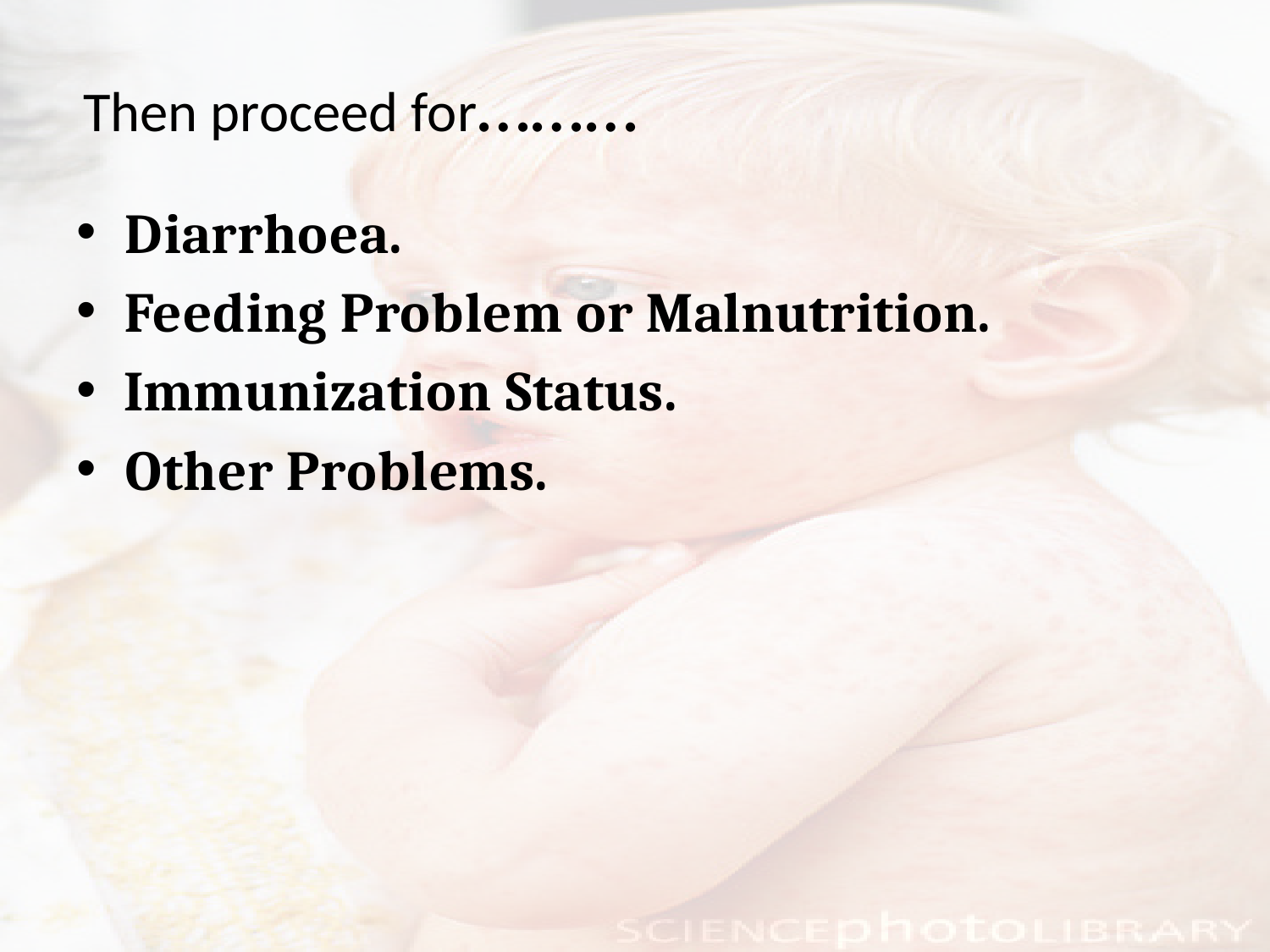

# Then proceed for………
Diarrhoea.
Feeding Problem or Malnutrition.
Immunization Status.
Other Problems.